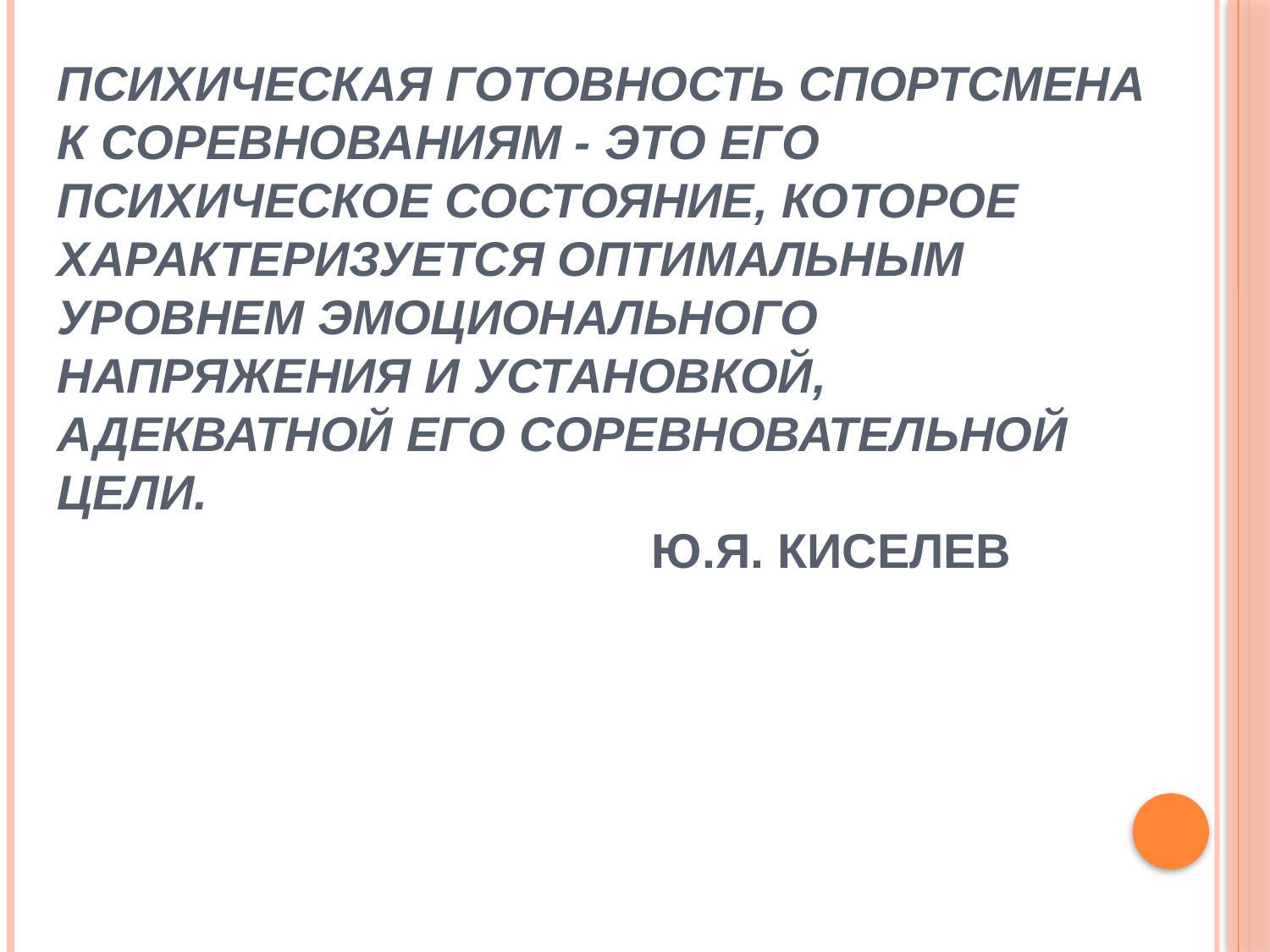

# Психическая готовность спортсмена к соревнованиям - это его психическое состояние, которое характеризуется оптимальным уровнем эмоционального напряжения и установкой, адекватной его соревновательной цели. Ю.Я. Киселев